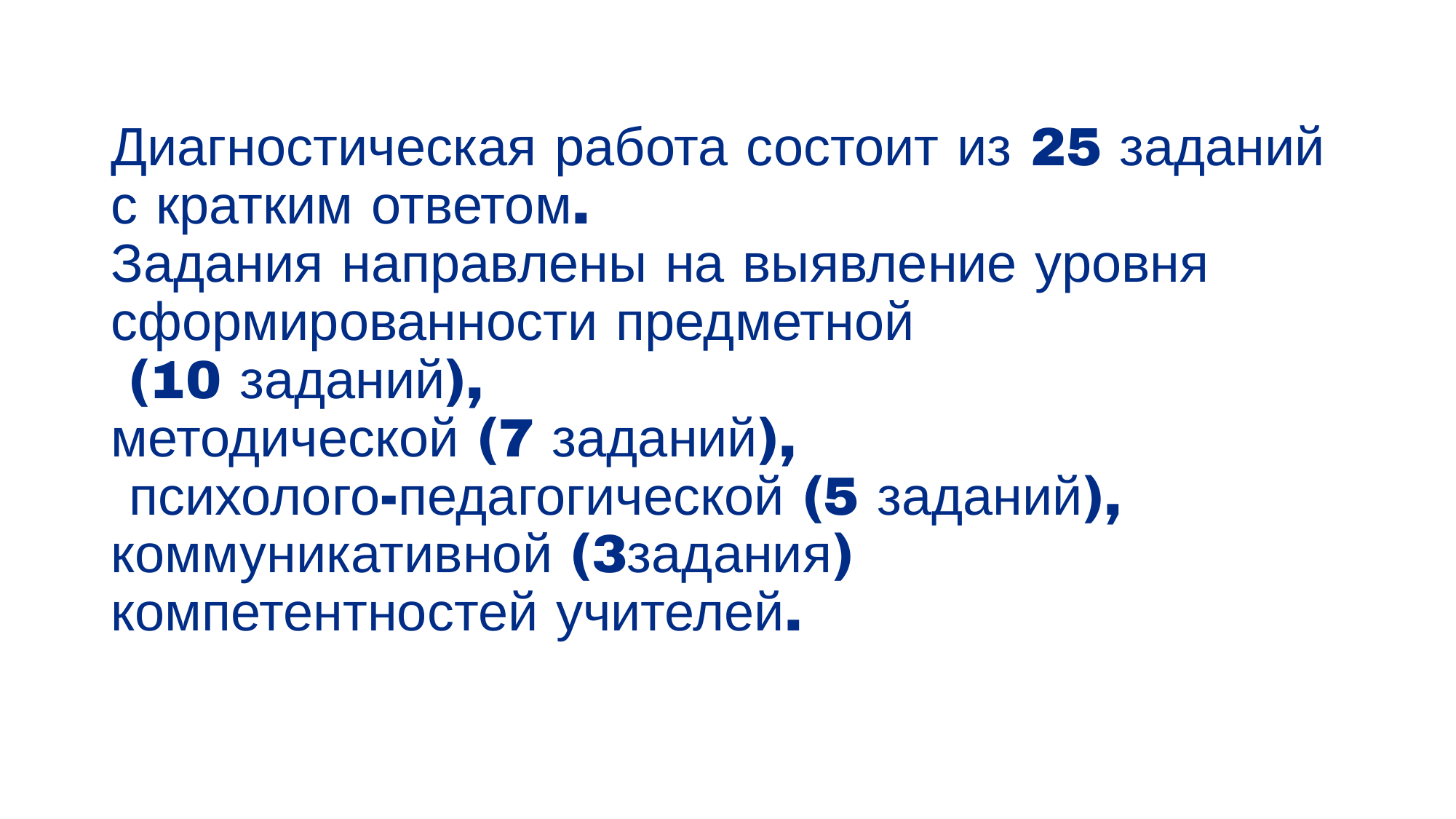

# Диагностическая работа состоит из 25 заданий с кратким ответом. Задания направлены на выявление уровня сформированности предметной  (10 заданий), методической (7 заданий), психолого-педагогической (5 заданий), коммуникативной (3задания)  компетентностей учителей.